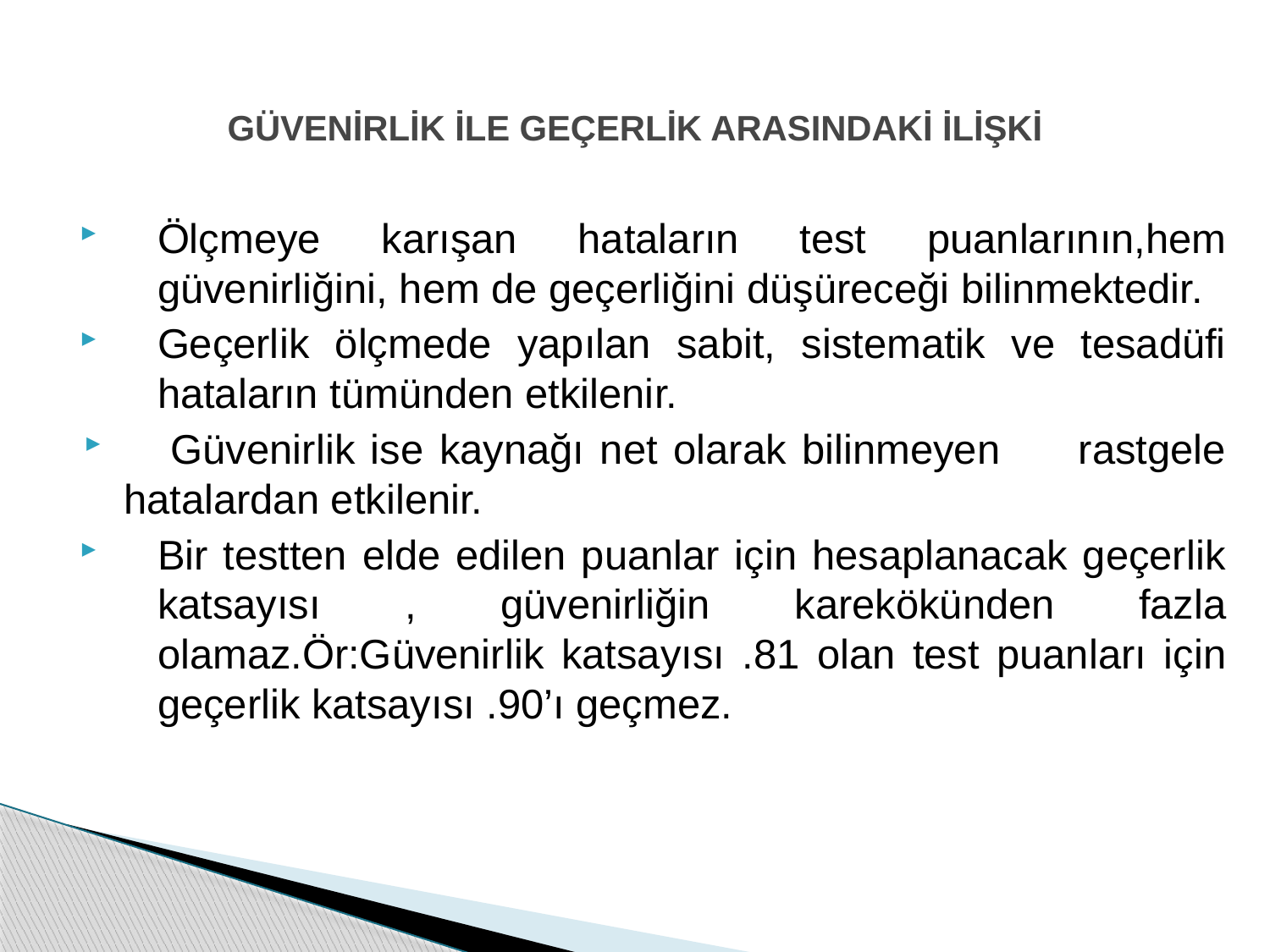

# GÜVENİRLİK İLE GEÇERLİK ARASINDAKİ İLİŞKİ
Ölçmeye karışan hataların test puanlarının,hem güvenirliğini, hem de geçerliğini düşüreceği bilinmektedir.
Geçerlik ölçmede yapılan sabit, sistematik ve tesadüfi hataların tümünden etkilenir.
   Güvenirlik ise kaynağı net olarak bilinmeyen     rastgele hatalardan etkilenir.
Bir testten elde edilen puanlar için hesaplanacak geçerlik katsayısı , güvenirliğin karekökünden fazla olamaz.Ör:Güvenirlik katsayısı .81 olan test puanları için geçerlik katsayısı .90’ı geçmez.